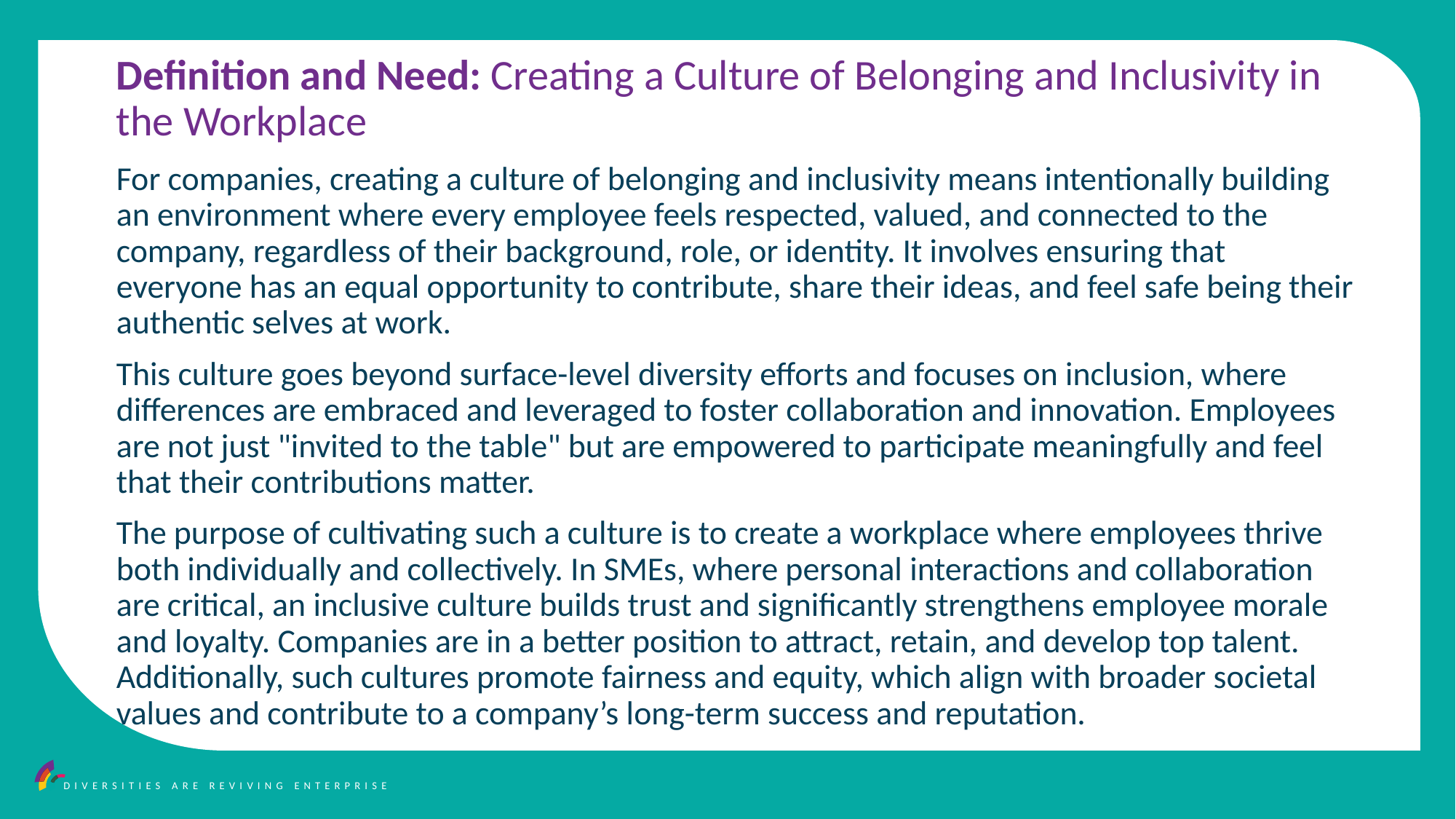

Definition and Need: Creating a Culture of Belonging and Inclusivity in the Workplace
For companies, creating a culture of belonging and inclusivity means intentionally building an environment where every employee feels respected, valued, and connected to the company, regardless of their background, role, or identity. It involves ensuring that everyone has an equal opportunity to contribute, share their ideas, and feel safe being their authentic selves at work.
This culture goes beyond surface-level diversity efforts and focuses on inclusion, where differences are embraced and leveraged to foster collaboration and innovation. Employees are not just "invited to the table" but are empowered to participate meaningfully and feel that their contributions matter.
The purpose of cultivating such a culture is to create a workplace where employees thrive both individually and collectively. In SMEs, where personal interactions and collaboration are critical, an inclusive culture builds trust and significantly strengthens employee morale and loyalty. Companies are in a better position to attract, retain, and develop top talent. Additionally, such cultures promote fairness and equity, which align with broader societal values and contribute to a company’s long-term success and reputation.